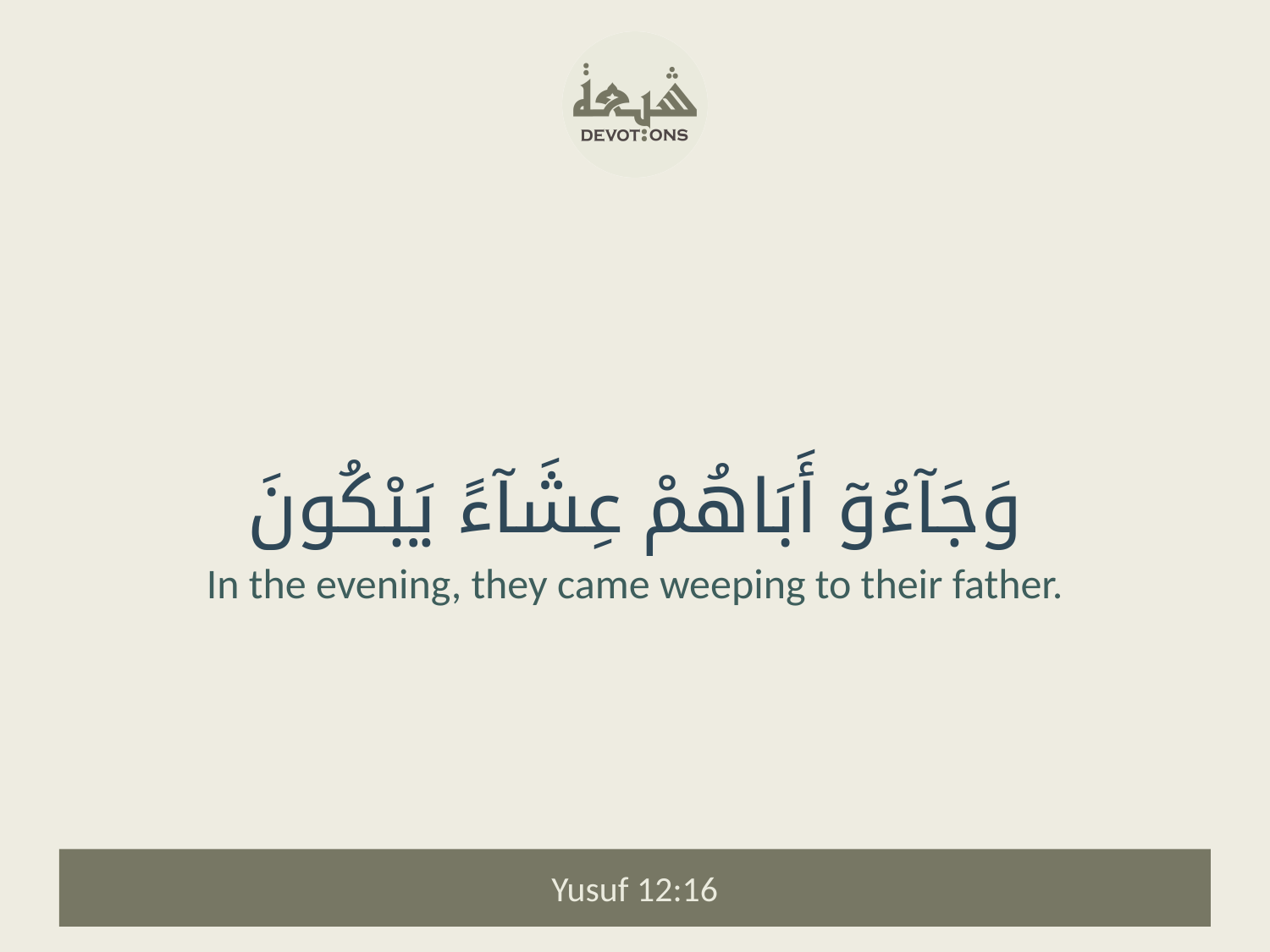

وَجَآءُوٓ أَبَاهُمْ عِشَآءً يَبْكُونَ
In the evening, they came weeping to their father.
Yusuf 12:16